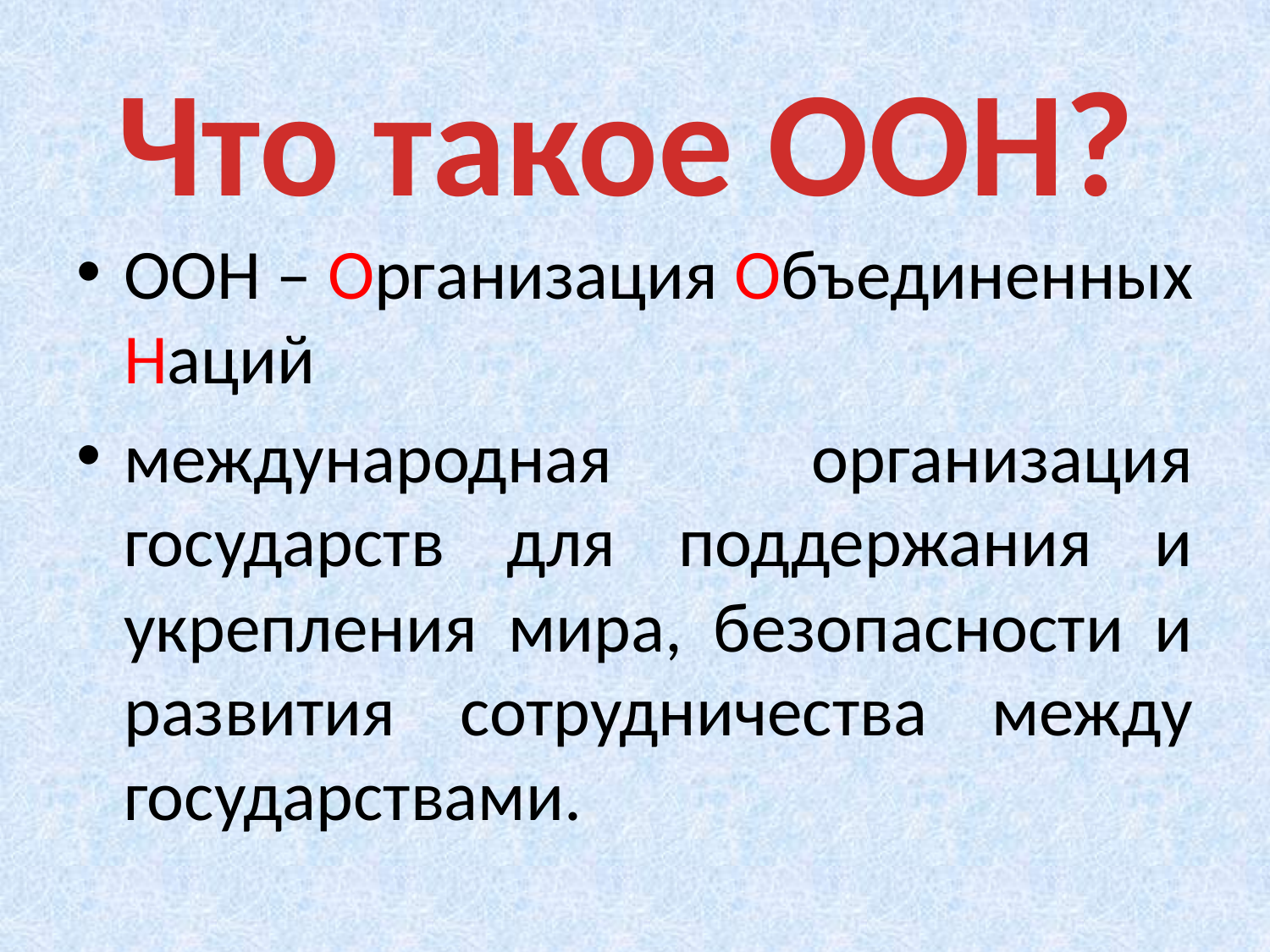

#
Что такое ООН?
ООН – Организация Объединенных Наций
международная организация государств для поддержания и укрепления мира, безопасности и развития сотрудничества между государствами.